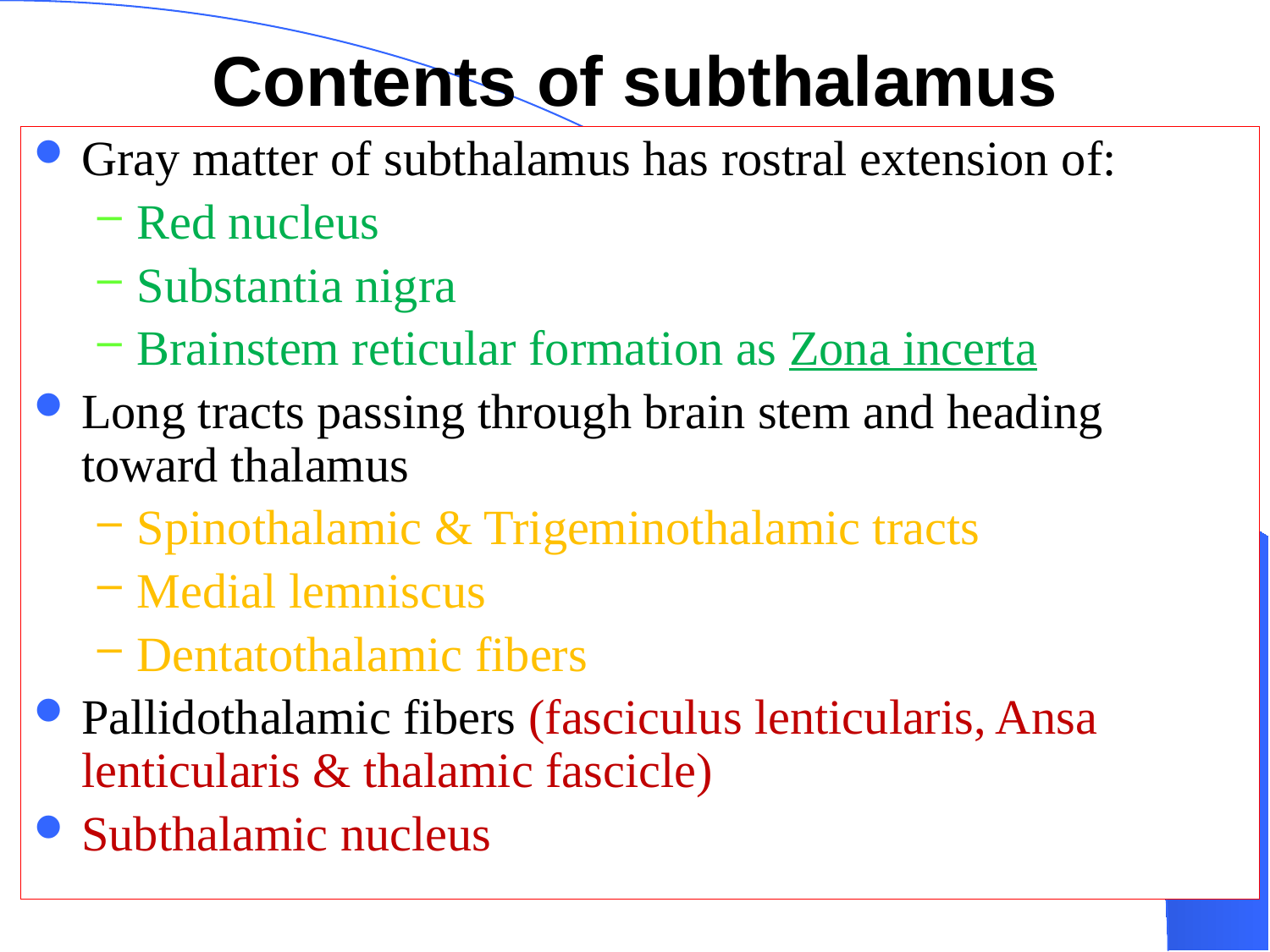

# Contents of subthalamus
Gray matter of subthalamus has rostral extension of:
Red nucleus
Substantia nigra
Brainstem reticular formation as Zona incerta
Long tracts passing through brain stem and heading toward thalamus
Spinothalamic & Trigeminothalamic tracts
Medial lemniscus
Dentatothalamic fibers
Pallidothalamic fibers (fasciculus lenticularis, Ansa lenticularis & thalamic fascicle)
Subthalamic nucleus